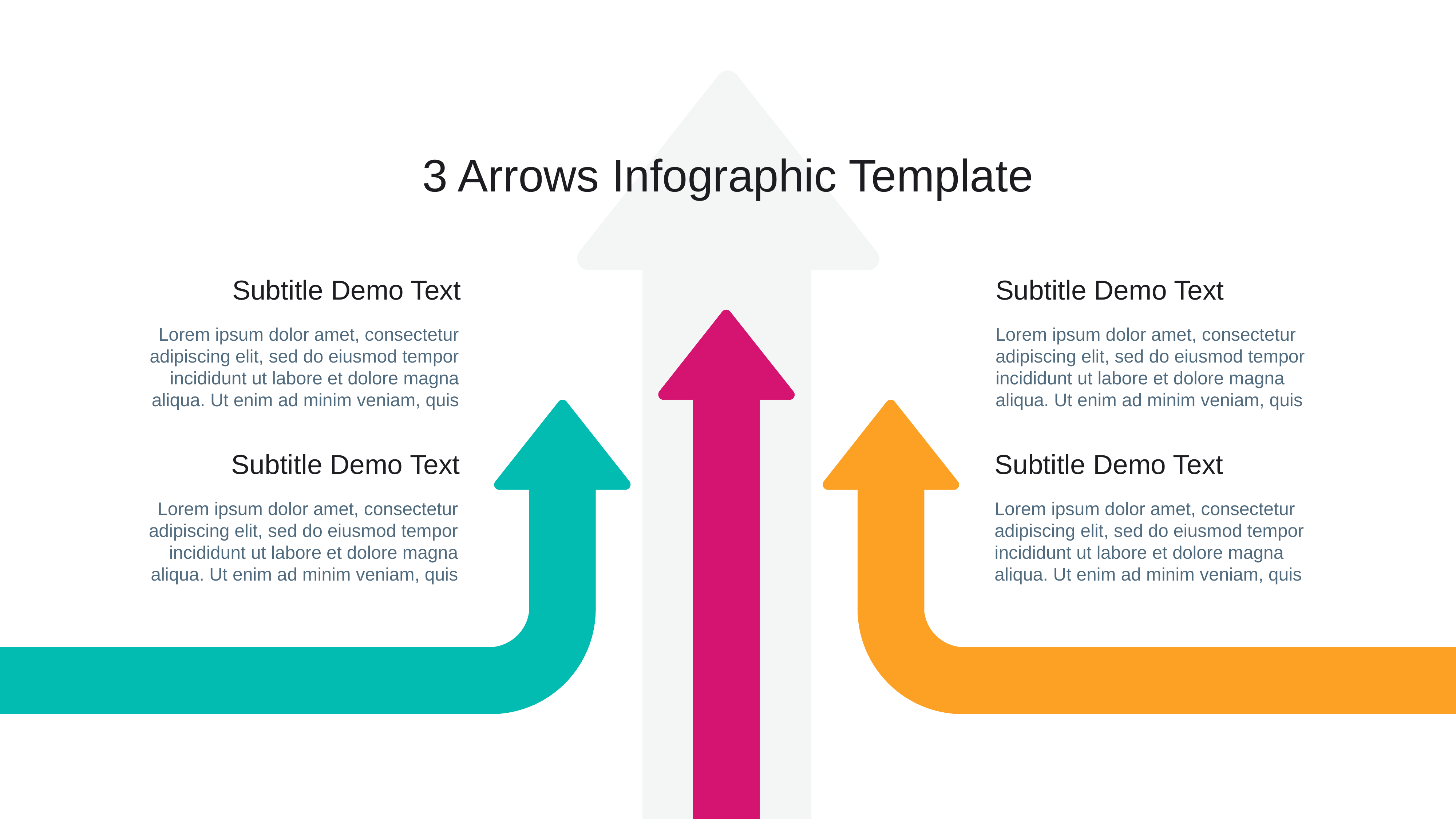

3 Arrows Infographic Template
Subtitle Demo Text
Subtitle Demo Text

Lorem ipsum dolor amet, consectetur adipiscing elit, sed do eiusmod tempor incididunt ut labore et dolore magna aliqua. Ut enim ad minim veniam, quis
Lorem ipsum dolor amet, consectetur adipiscing elit, sed do eiusmod tempor incididunt ut labore et dolore magna aliqua. Ut enim ad minim veniam, quis

Subtitle Demo Text
Subtitle Demo Text
Lorem ipsum dolor amet, consectetur adipiscing elit, sed do eiusmod tempor incididunt ut labore et dolore magna aliqua. Ut enim ad minim veniam, quis
Lorem ipsum dolor amet, consectetur adipiscing elit, sed do eiusmod tempor incididunt ut labore et dolore magna aliqua. Ut enim ad minim veniam, quis